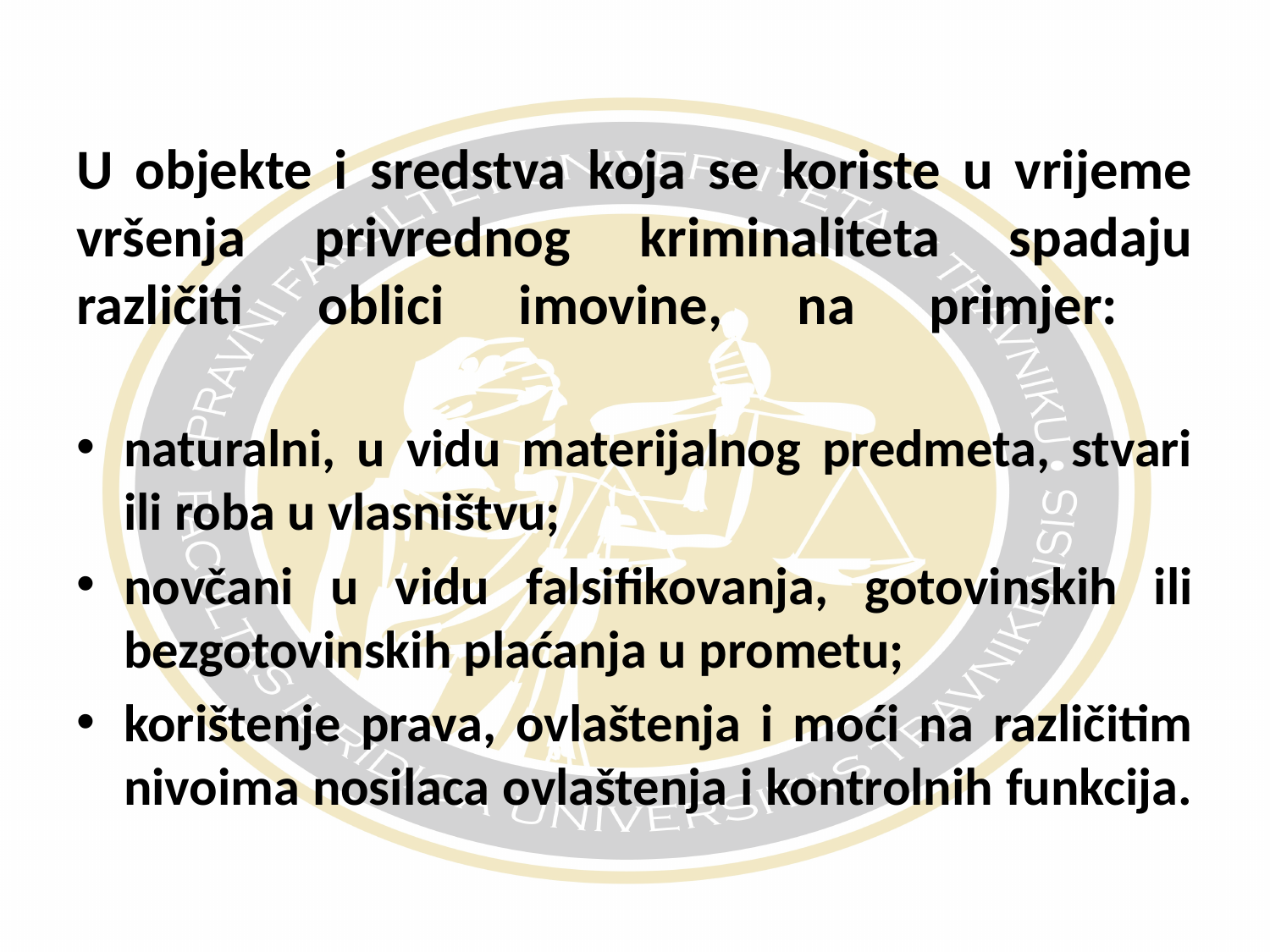

#
U objekte i sredstva koja se koriste u vrijeme vršenja privrednog kriminaliteta spadaju različiti oblici imovine, na primjer:
naturalni, u vidu materijalnog predmeta, stvari ili roba u vlasništvu;
novčani u vidu falsifikovanja, gotovinskih ili bezgotovinskih plaćanja u prometu;
korištenje prava, ovlaštenja i moći na različitim nivoima nosilaca ovlaštenja i kontrolnih funkcija.